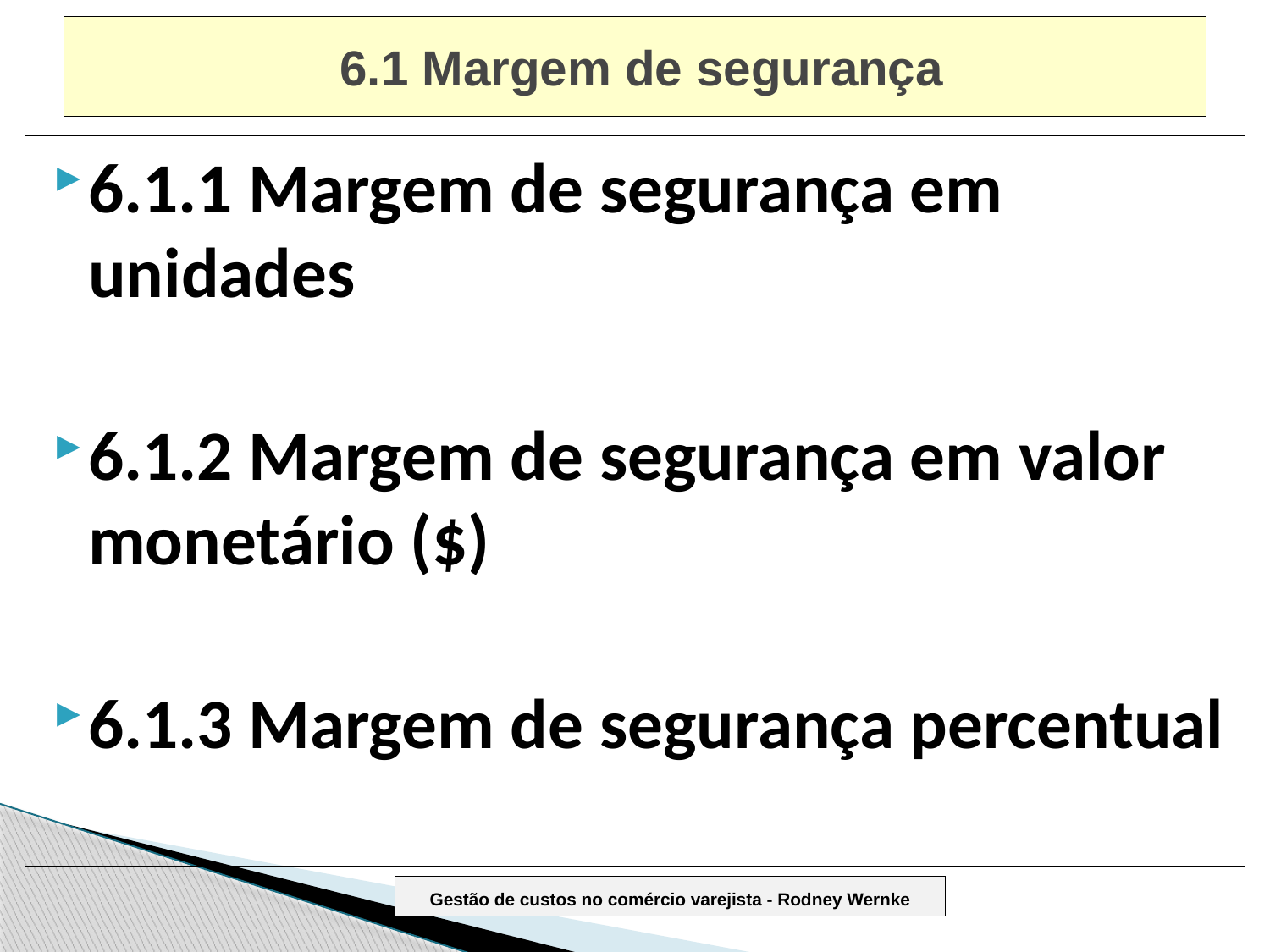

# 6.1 Margem de segurança
6.1.1 Margem de segurança em unidades

6.1.2 Margem de segurança em valor monetário ($)

6.1.3 Margem de segurança percentual
Gestão de custos no comércio varejista - Rodney Wernke